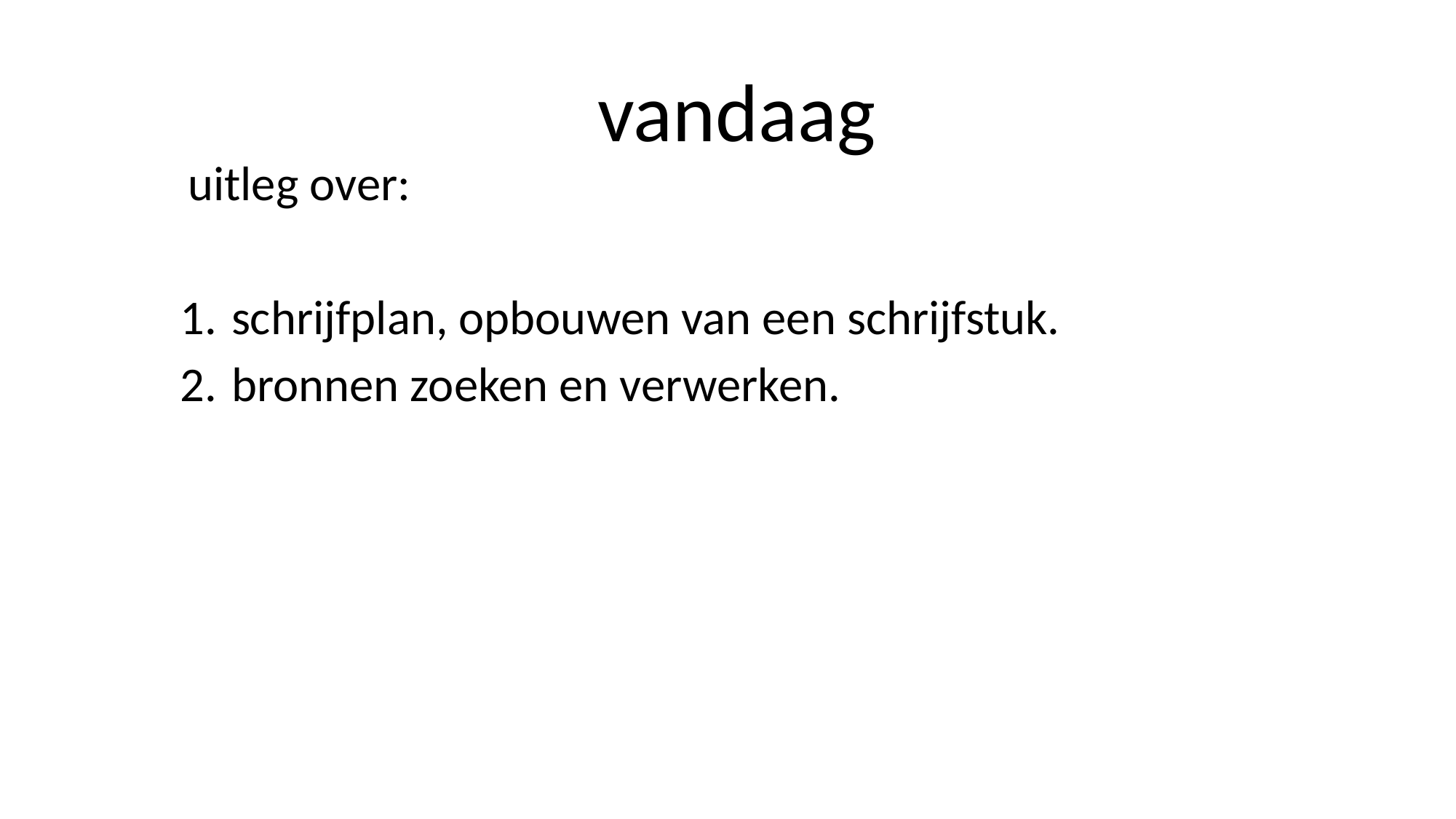

# vandaag
 uitleg over:

schrijfplan, opbouwen van een schrijfstuk.
bronnen zoeken en verwerken.